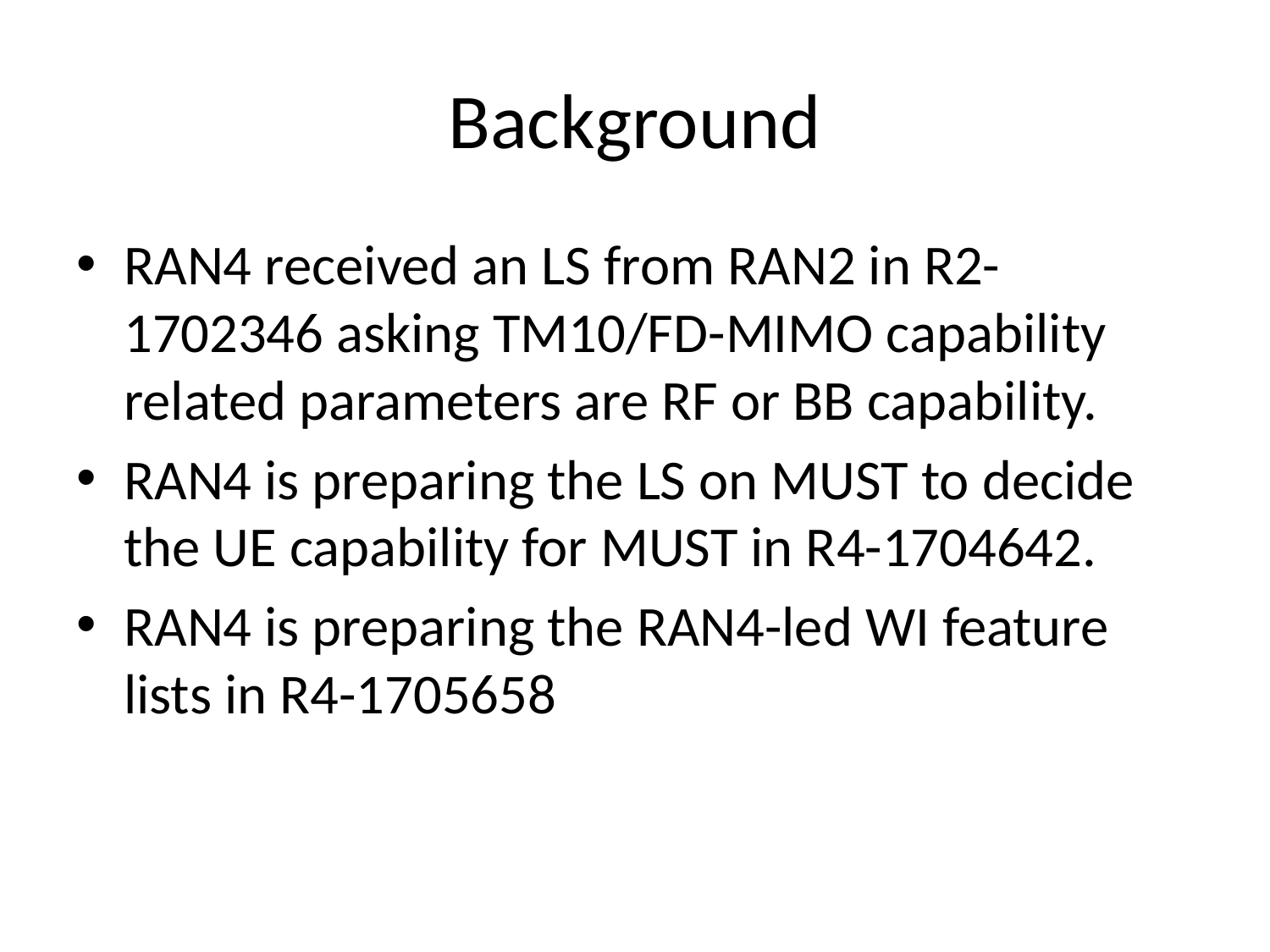

# Background
RAN4 received an LS from RAN2 in R2-1702346 asking TM10/FD-MIMO capability related parameters are RF or BB capability.
RAN4 is preparing the LS on MUST to decide the UE capability for MUST in R4-1704642.
RAN4 is preparing the RAN4-led WI feature lists in R4-1705658